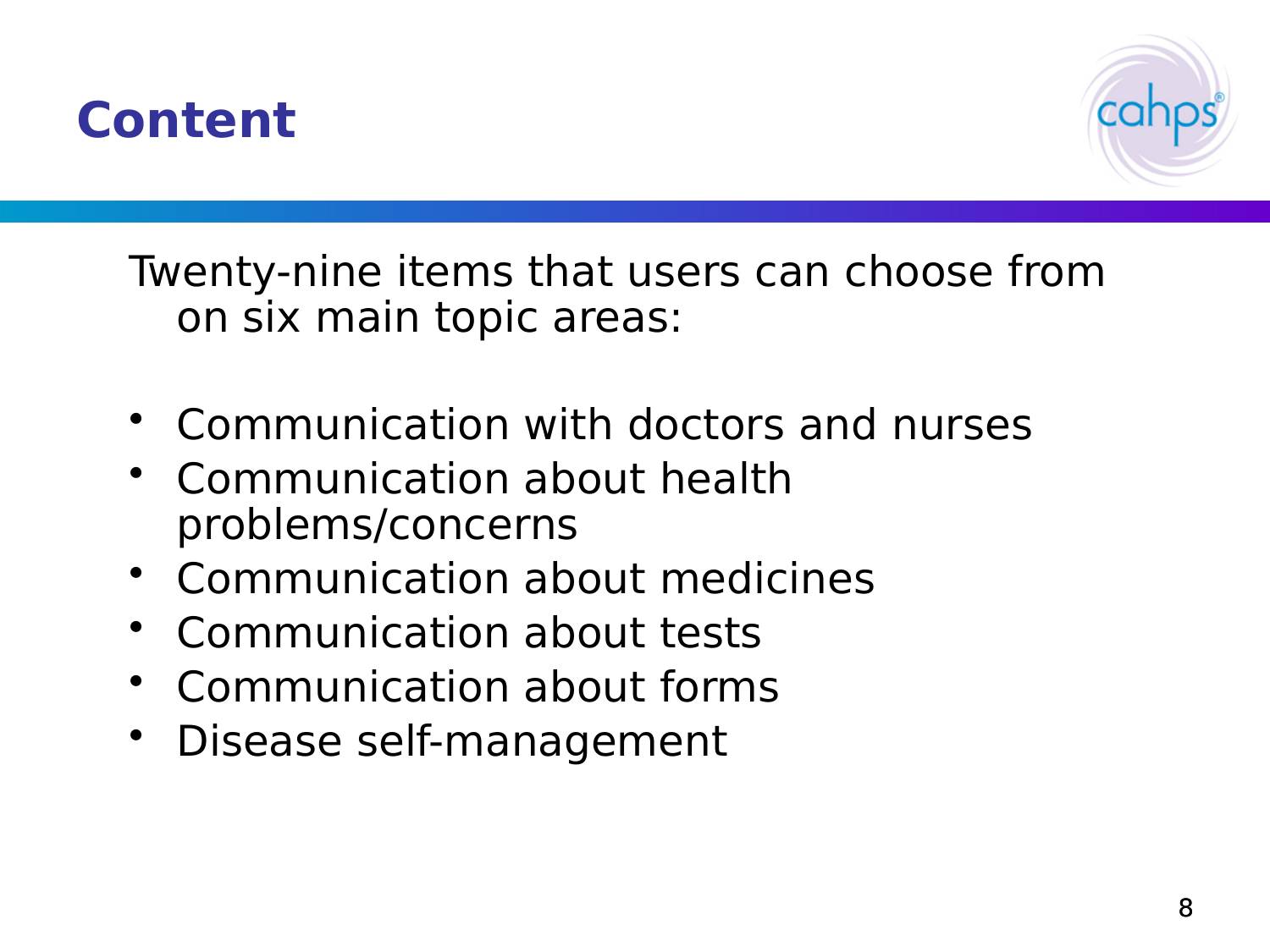

# Content
Twenty-nine items that users can choose from on six main topic areas:

Communication with doctors and nurses
Communication about health problems/concerns
Communication about medicines
Communication about tests
Communication about forms
Disease self-management
8
8